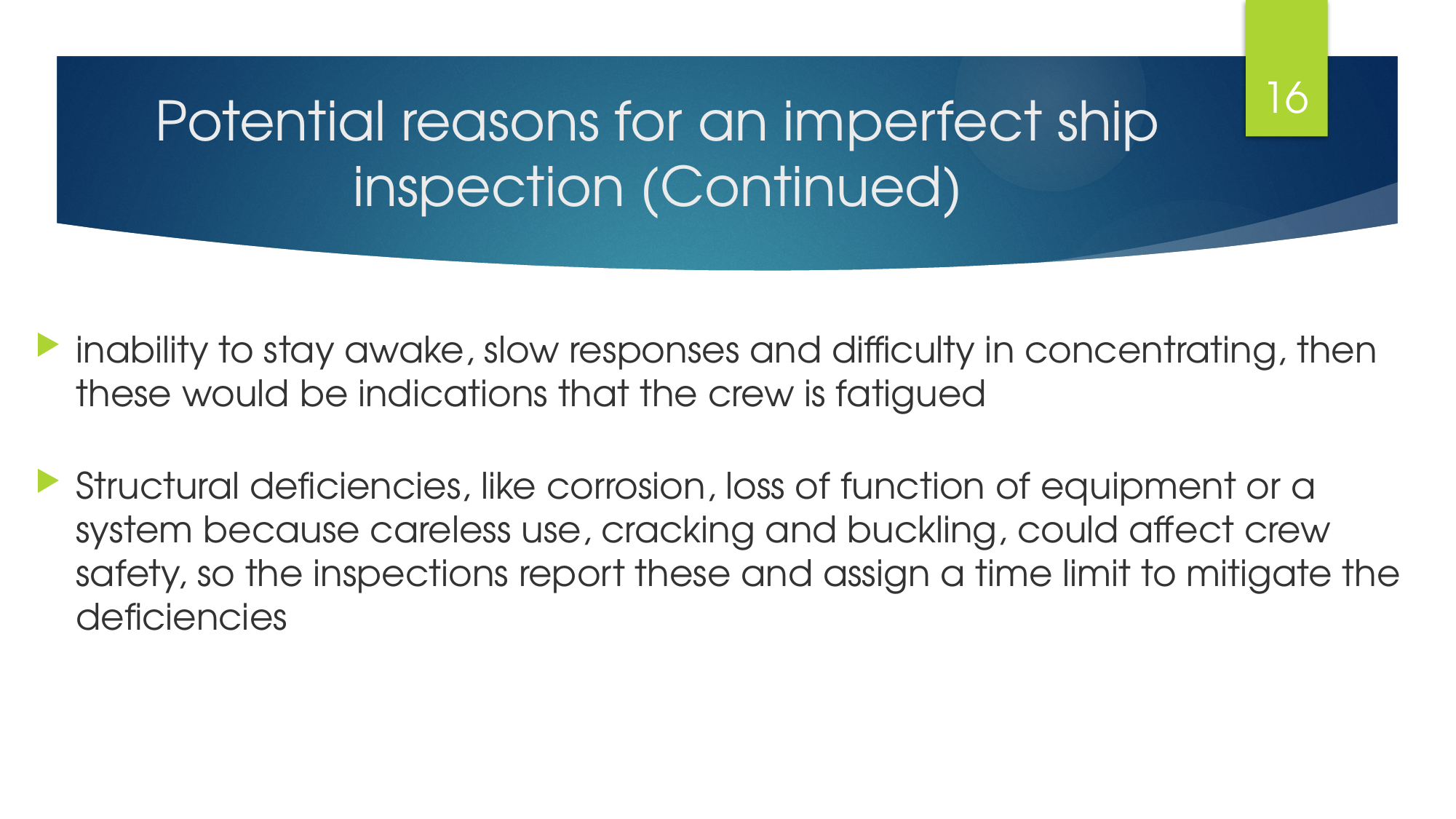

16
# Potential reasons for an imperfect ship inspection (Continued)
inability to stay awake, slow responses and difficulty in concentrating, then these would be indications that the crew is fatigued

Structural deficiencies, like corrosion, loss of function of equipment or a system because careless use, cracking and buckling, could affect crew safety, so the inspections report these and assign a time limit to mitigate the deficiencies